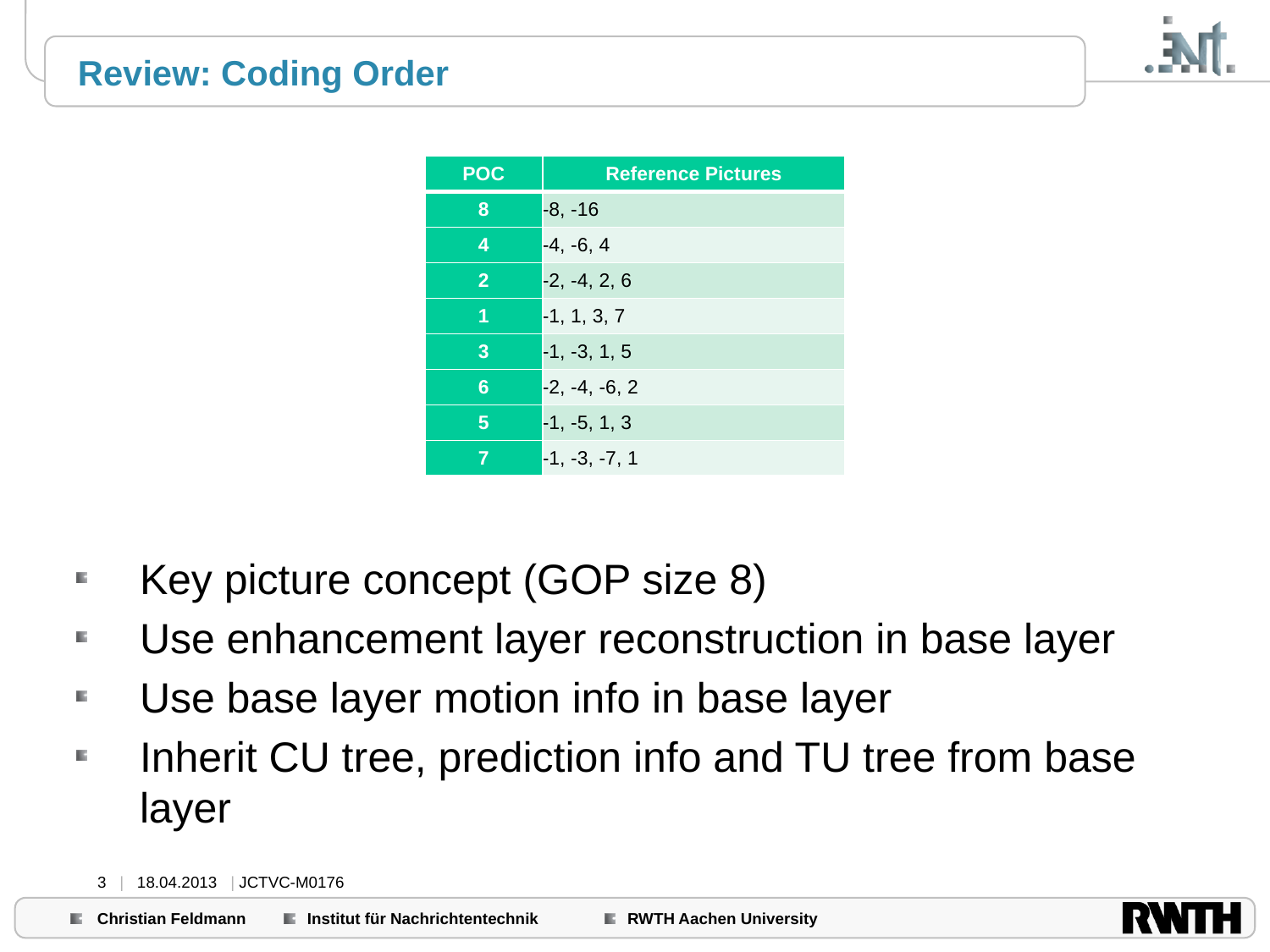

# Review: Coding Order
| POC | Reference Pictures |
| --- | --- |
| 8 | -8, -16 |
| 4 | -4, -6, 4 |
| 2 | -2, -4, 2, 6 |
| 1 | -1, 1, 3, 7 |
| 3 | -1, -3, 1, 5 |
| 6 | -2, -4, -6, 2 |
| 5 | -1, -5, 1, 3 |
| 7 | -1, -3, -7, 1 |
Key picture concept (GOP size 8)
Use enhancement layer reconstruction in base layer
Use base layer motion info in base layer
Inherit CU tree, prediction info and TU tree from base layer
3   |   18.04.2013   | JCTVC-M0176